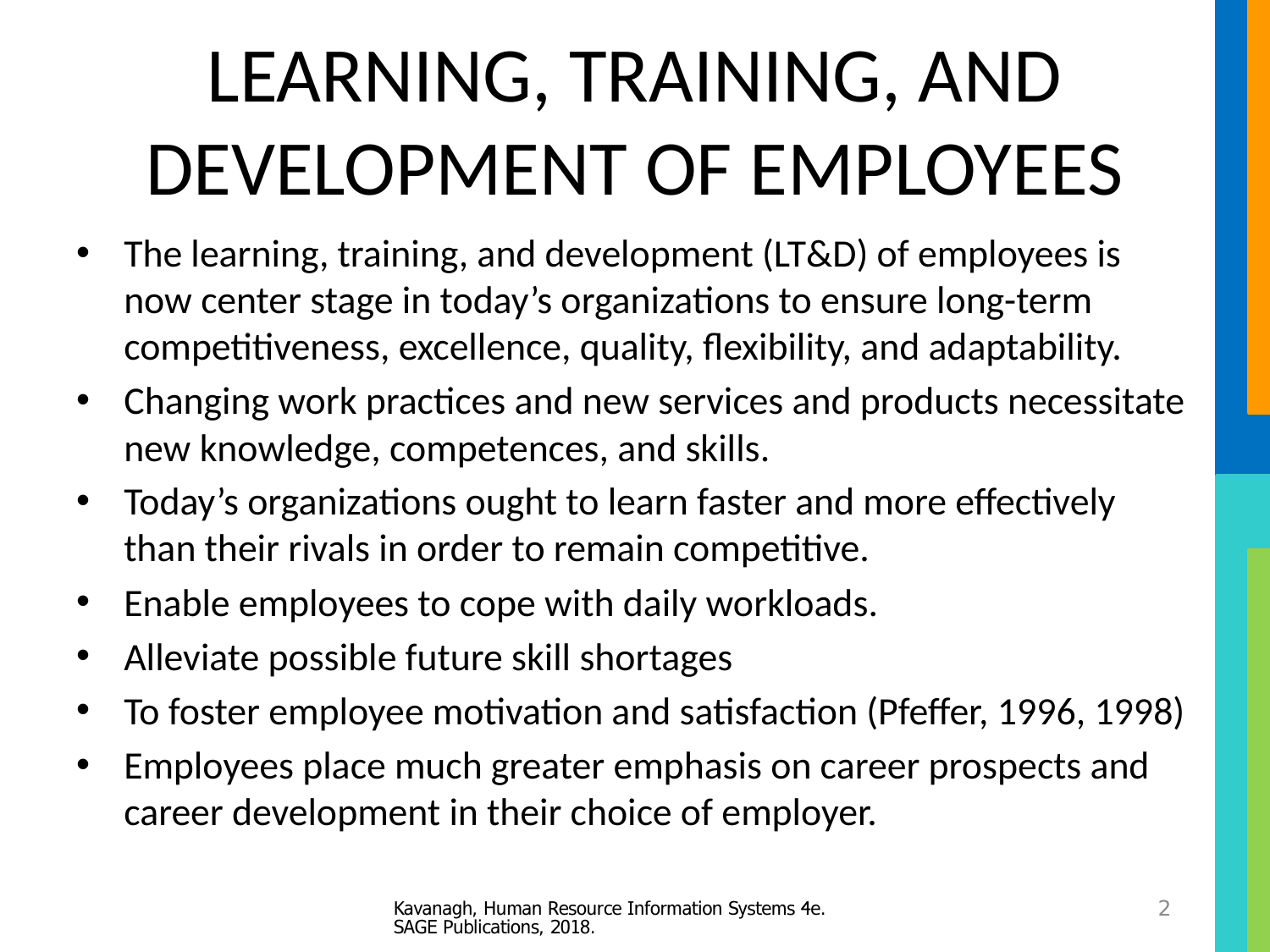

# LEARNING, TRAINING, AND DEVELOPMENT OF EMPLOYEES
The learning, training, and development (LT&D) of employees is now center stage in today’s organizations to ensure long-term competitiveness, excellence, quality, flexibility, and adaptability.
Changing work practices and new services and products necessitate new knowledge, competences, and skills.
Today’s organizations ought to learn faster and more effectively than their rivals in order to remain competitive.
Enable employees to cope with daily workloads.
Alleviate possible future skill shortages
To foster employee motivation and satisfaction (Pfeffer, 1996, 1998)
Employees place much greater emphasis on career prospects and career development in their choice of employer.

Kavanagh, Human Resource Information Systems 4e. SAGE Publications, 2018.
2